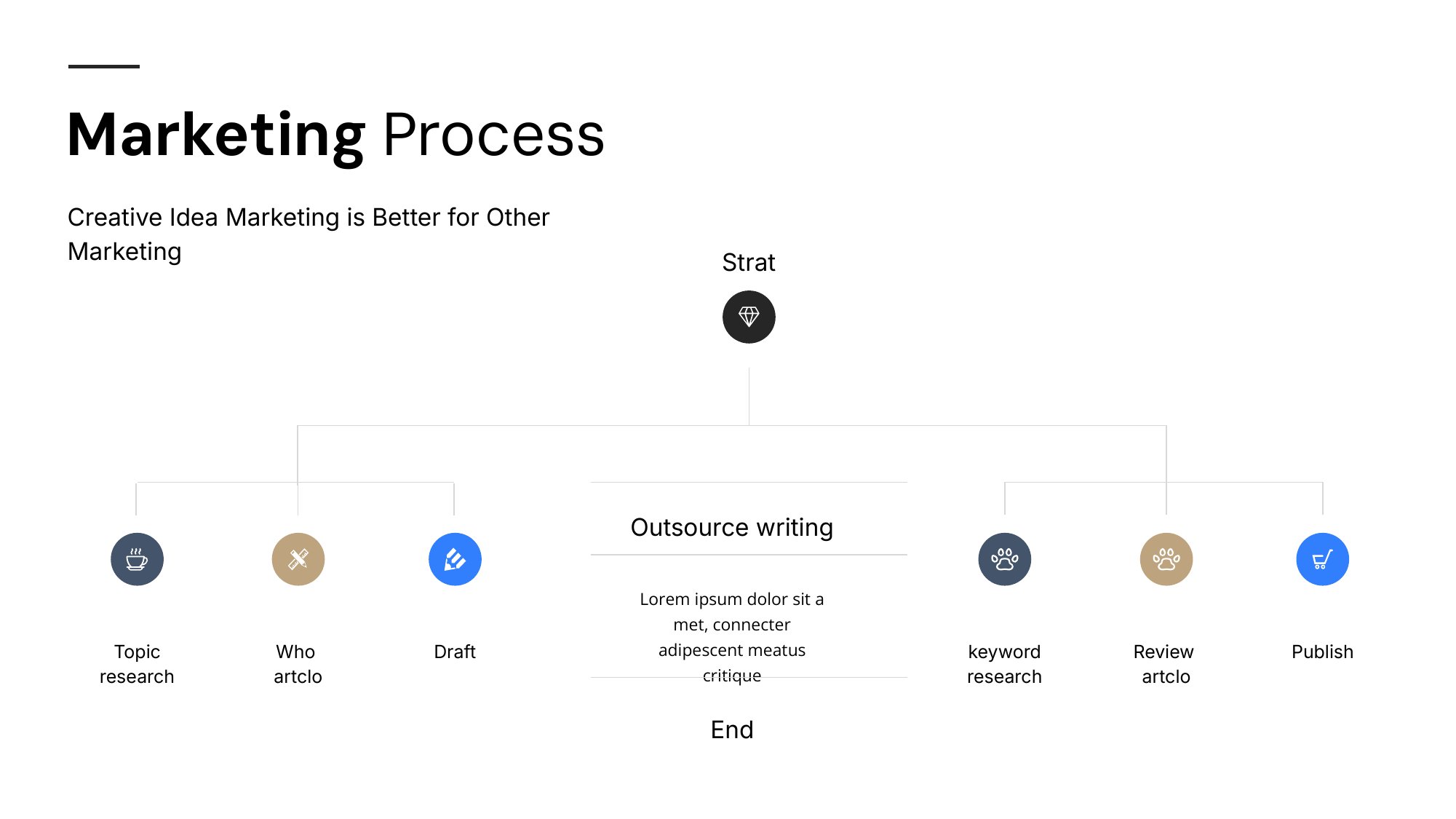

Marketing Process
Creative Idea Marketing is Better for Other Marketing
Strat

Outsource writing

Lorem ipsum dolor sit a met, connecter adipescent meatus critique
Topic
research
Who
artclo
Draft
keyword
research
Review
artclo
Publish
End